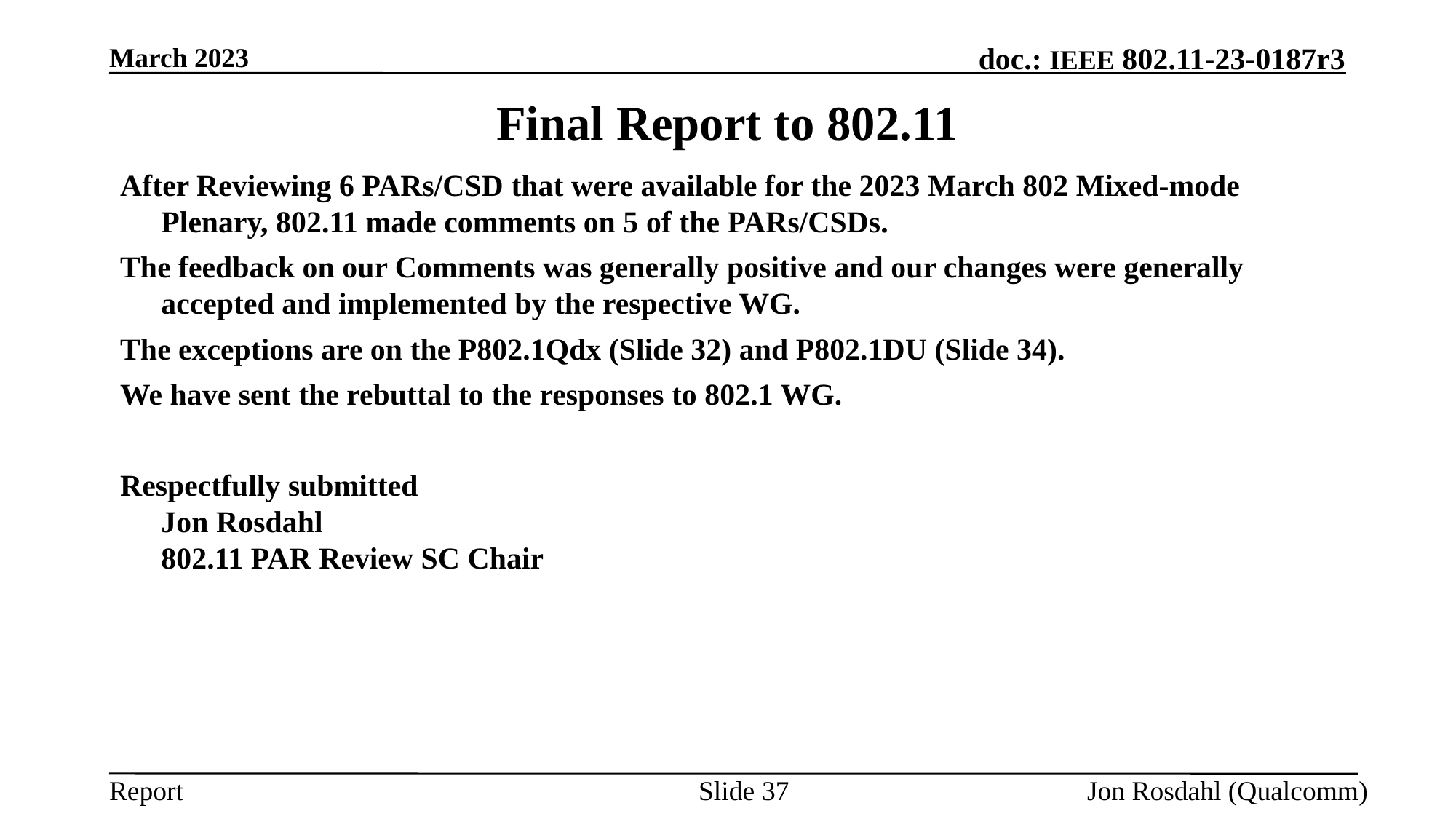

March 2023
# Final Report to 802.11
After Reviewing 6 PARs/CSD that were available for the 2023 March 802 Mixed-mode Plenary, 802.11 made comments on 5 of the PARs/CSDs.
The feedback on our Comments was generally positive and our changes were generally accepted and implemented by the respective WG.
The exceptions are on the P802.1Qdx (Slide 32) and P802.1DU (Slide 34).
We have sent the rebuttal to the responses to 802.1 WG.

Respectfully submitted
Jon Rosdahl
802.11 PAR Review SC Chair
Slide 37
Jon Rosdahl (Qualcomm)